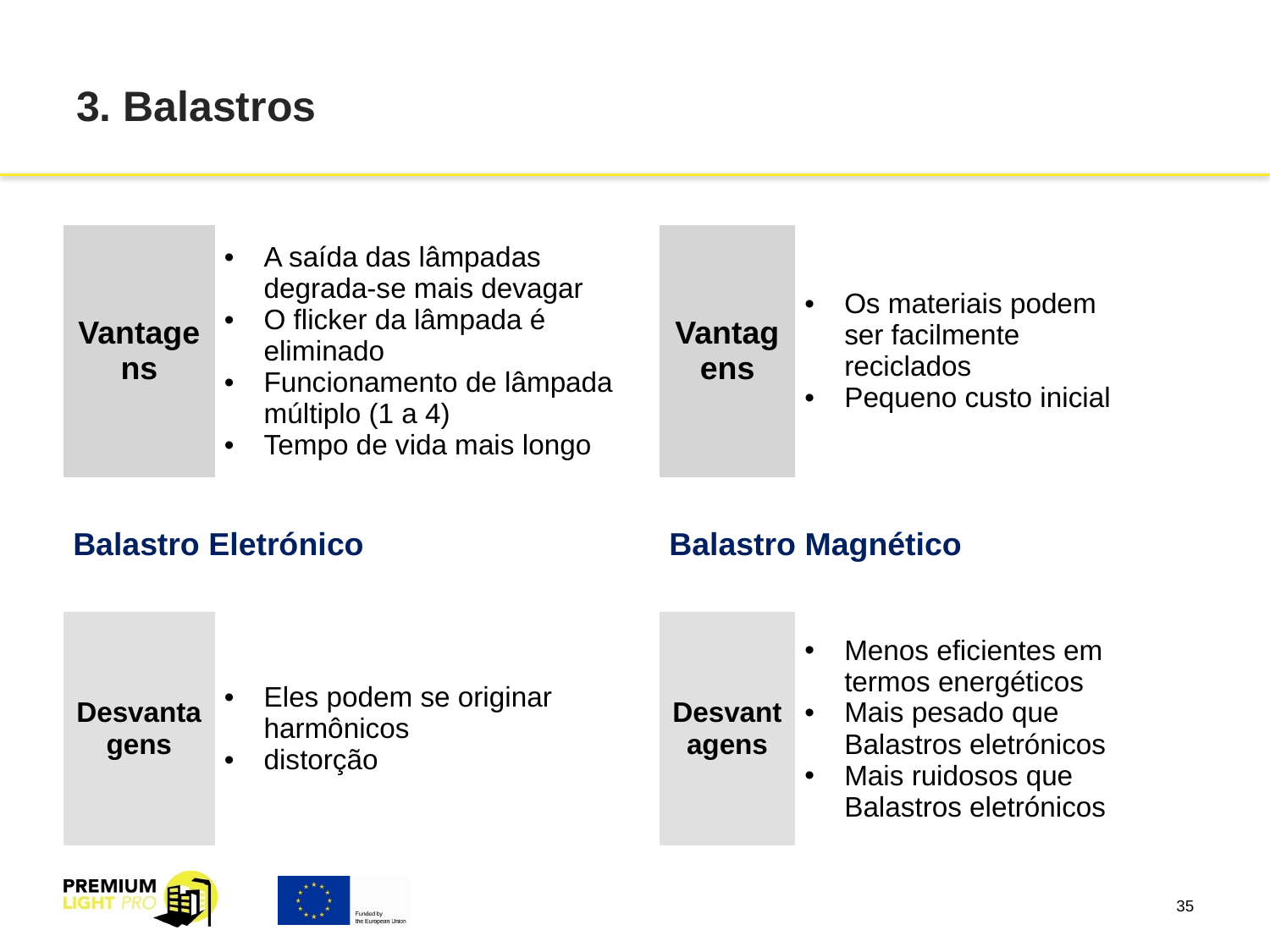

# 3. Balastros
| Vantagens | A saída das lâmpadas degrada-se mais devagar O flicker da lâmpada é eliminado Funcionamento de lâmpada múltiplo (1 a 4) Tempo de vida mais longo | Vantagens | Os materiais podem ser facilmente reciclados Pequeno custo inicial |
| --- | --- | --- | --- |
| Balastro Eletrónico |  | Balastro Magnético |  |
| Desvantagens | Eles podem se originar harmônicos distorção | Desvantagens | Menos eficientes em termos energéticos Mais pesado que Balastros eletrónicos Mais ruidosos que Balastros eletrónicos |